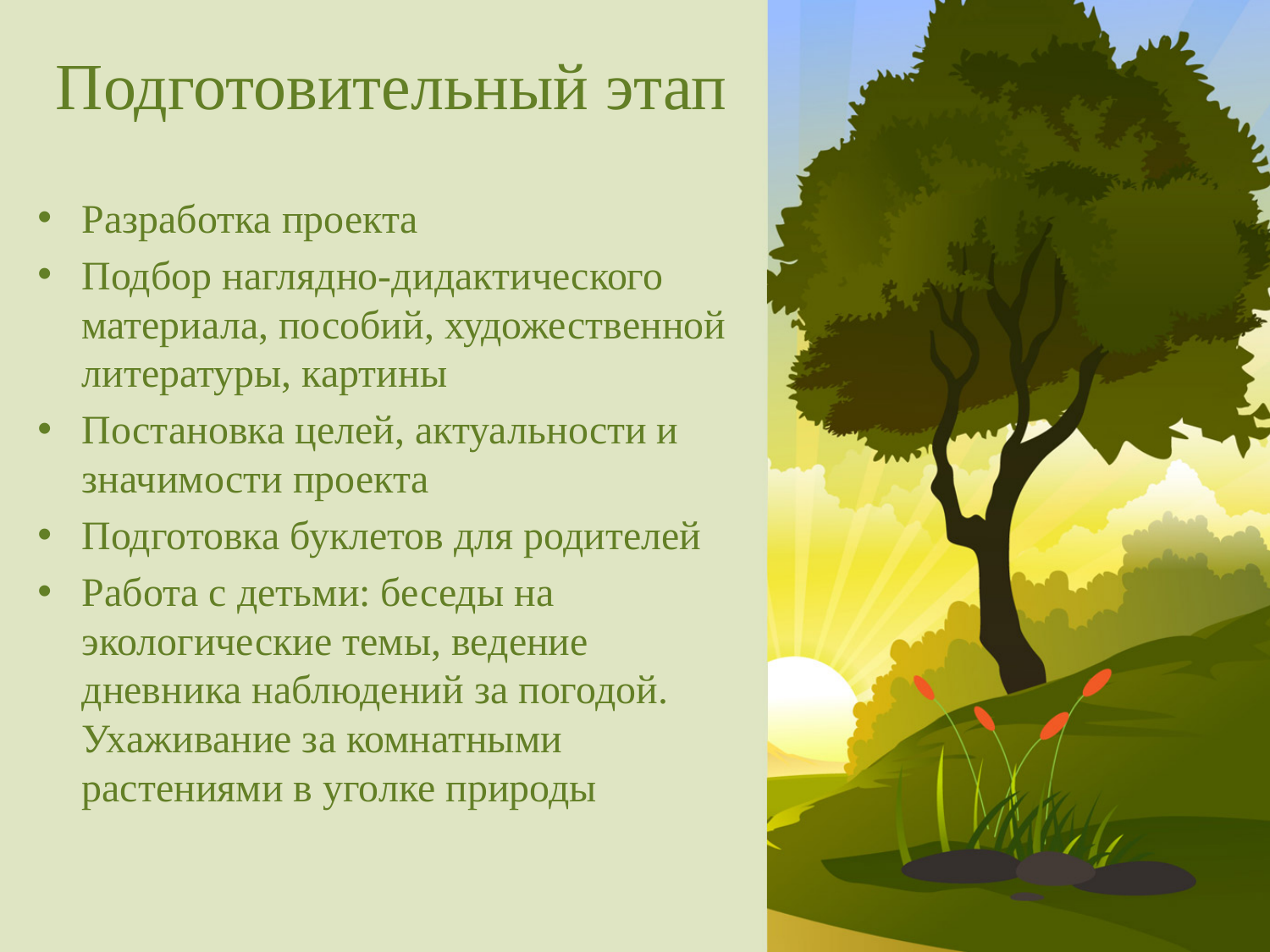

# Подготовительный этап
Разработка проекта
Подбор наглядно-дидактического материала, пособий, художественной литературы, картины
Постановка целей, актуальности и значимости проекта
Подготовка буклетов для родителей
Работа с детьми: беседы на экологические темы, ведение дневника наблюдений за погодой. Ухаживание за комнатными растениями в уголке природы